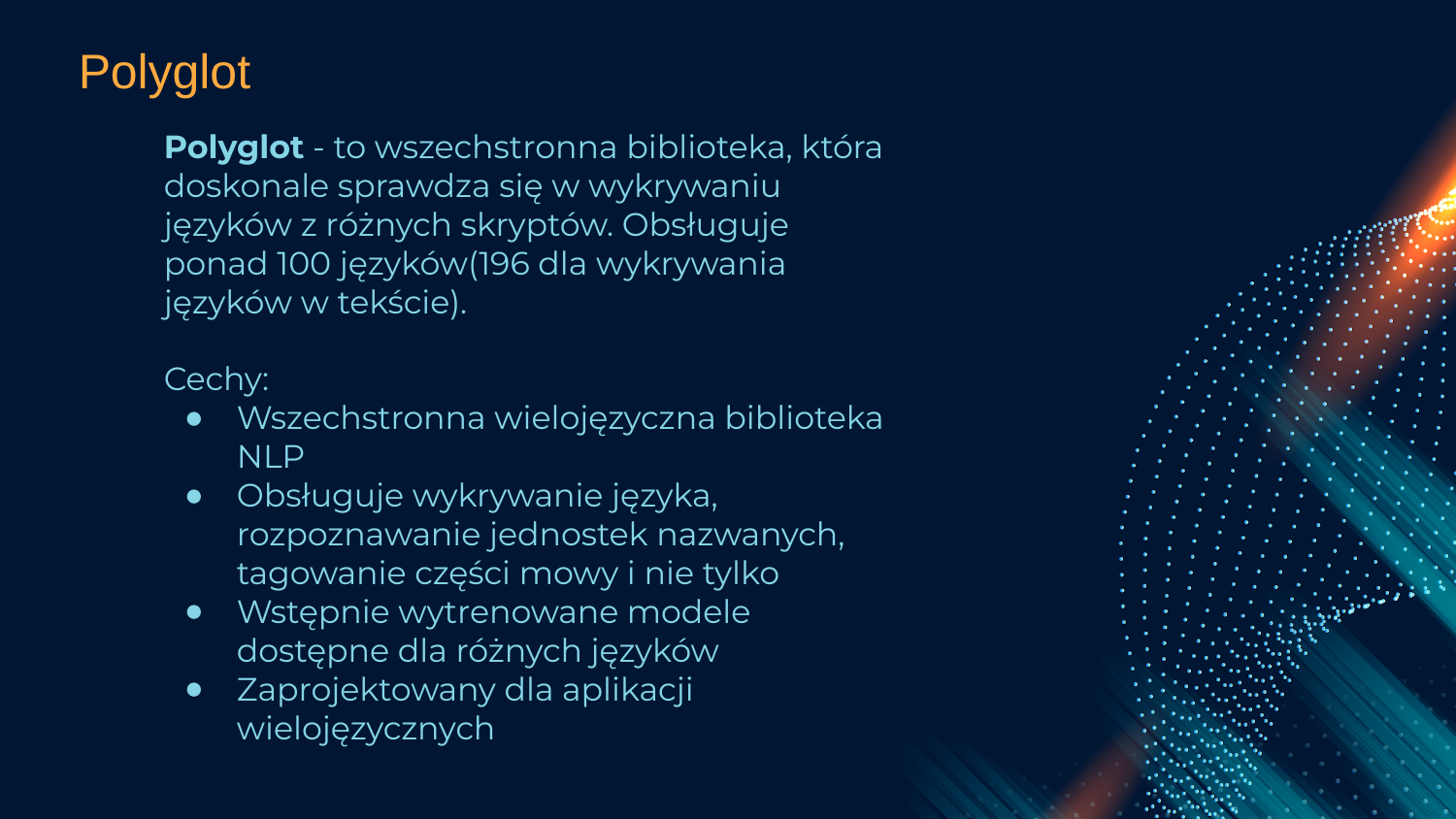

# Polyglot
Polyglot - to wszechstronna biblioteka, która doskonale sprawdza się w wykrywaniu języków z różnych skryptów. Obsługuje ponad 100 języków(196 dla wykrywania języków w tekście).

Cechy:
Wszechstronna wielojęzyczna biblioteka NLP
Obsługuje wykrywanie języka, rozpoznawanie jednostek nazwanych, tagowanie części mowy i nie tylko
Wstępnie wytrenowane modele dostępne dla różnych języków
Zaprojektowany dla aplikacji wielojęzycznych